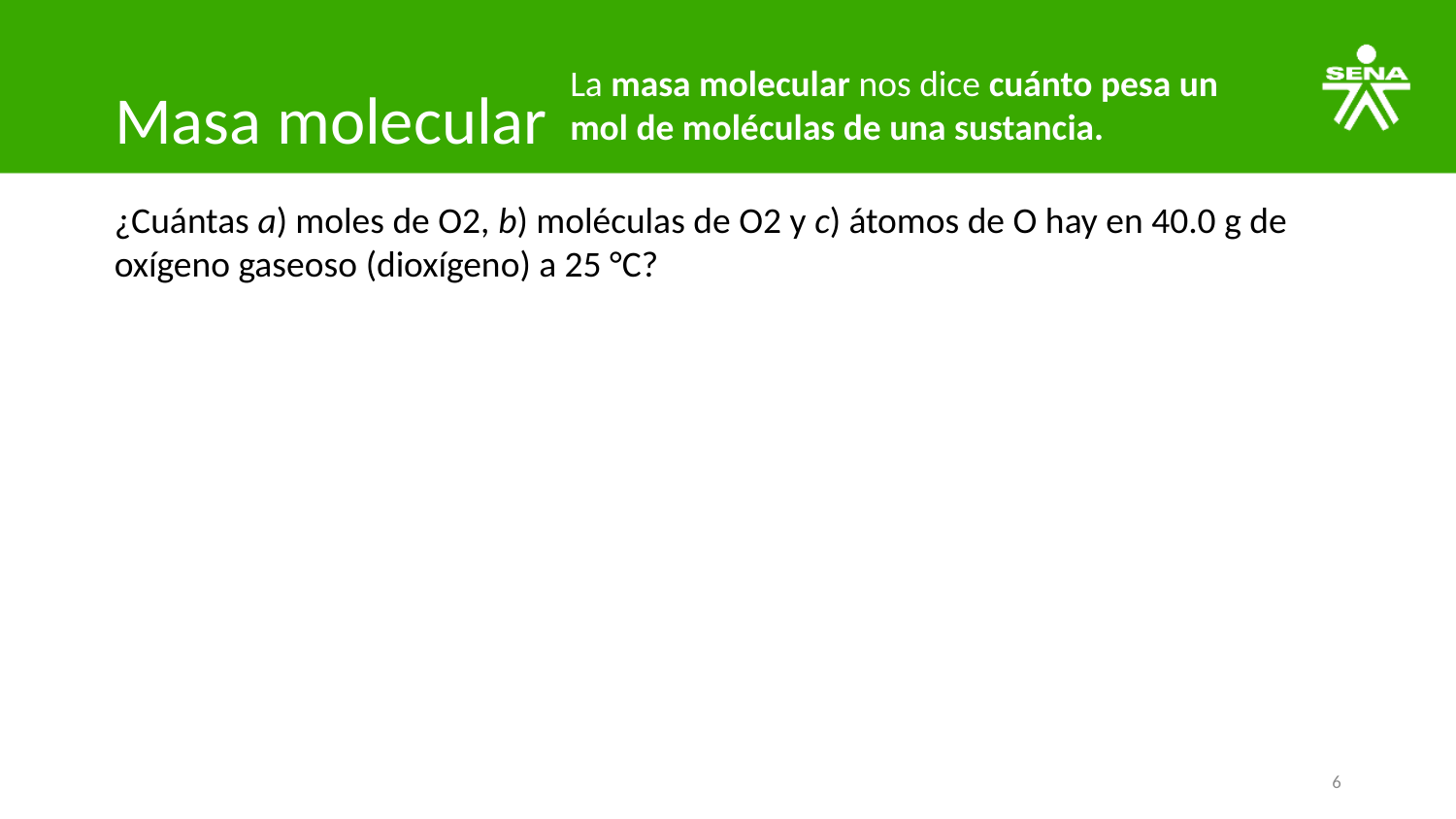

# Masa molecular
La masa molecular nos dice cuánto pesa un mol de moléculas de una sustancia.
¿Cuántas a) moles de O2, b) moléculas de O2 y c) átomos de O hay en 40.0 g de oxígeno gaseoso (dioxígeno) a 25 °C?
6